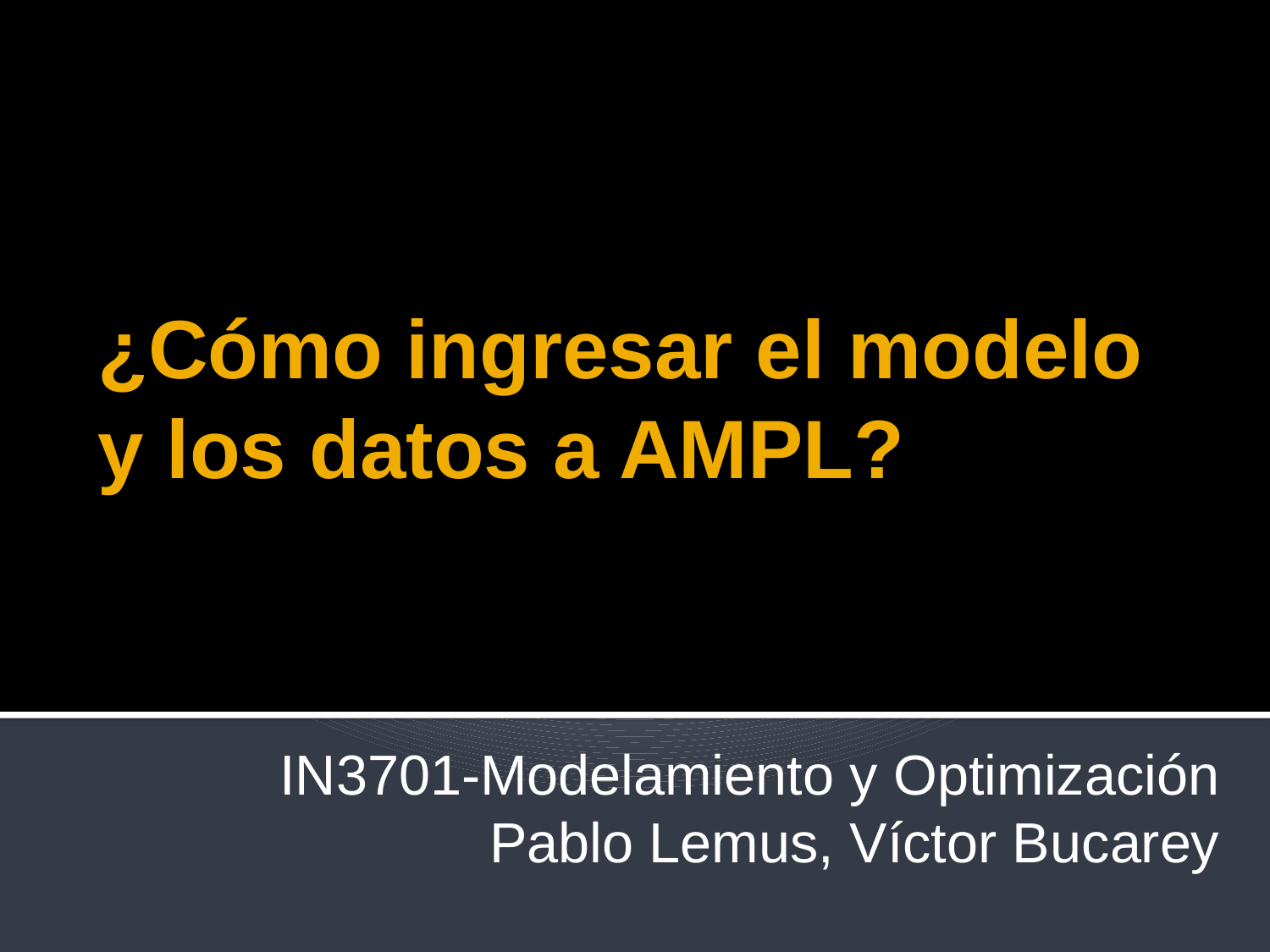

# ¿Cómo ingresar el modelo y los datos a AMPL?
IN3701-Modelamiento y Optimización
Pablo Lemus, Víctor Bucarey